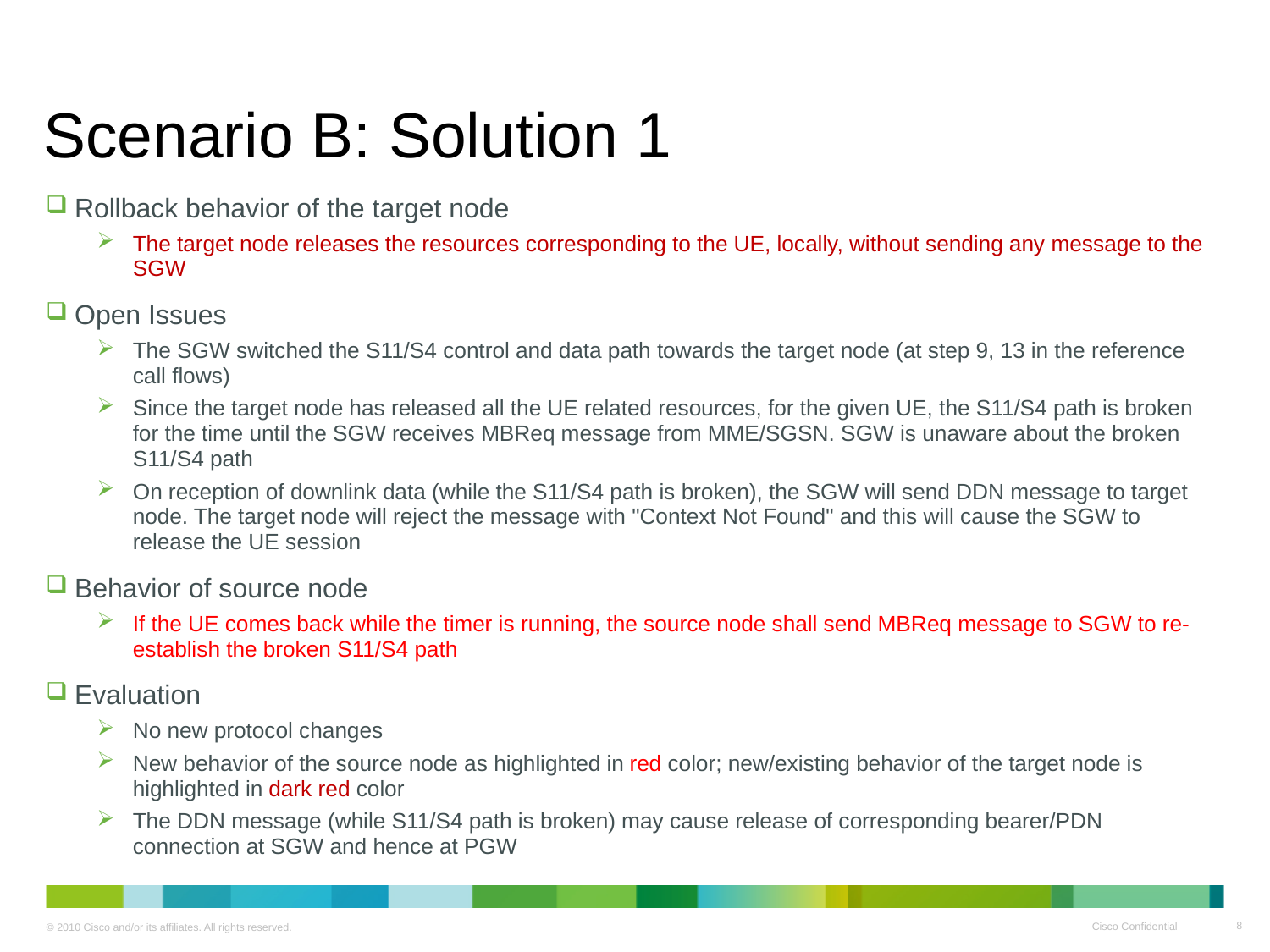

# Scenario B: Solution 1
Rollback behavior of the target node
The target node releases the resources corresponding to the UE, locally, without sending any message to the SGW
Open Issues
The SGW switched the S11/S4 control and data path towards the target node (at step 9, 13 in the reference call flows)
Since the target node has released all the UE related resources, for the given UE, the S11/S4 path is broken for the time until the SGW receives MBReq message from MME/SGSN. SGW is unaware about the broken S11/S4 path
On reception of downlink data (while the S11/S4 path is broken), the SGW will send DDN message to target node. The target node will reject the message with "Context Not Found" and this will cause the SGW to release the UE session
Behavior of source node
If the UE comes back while the timer is running, the source node shall send MBReq message to SGW to re-establish the broken S11/S4 path
Evaluation
No new protocol changes
New behavior of the source node as highlighted in red color; new/existing behavior of the target node is highlighted in dark red color
The DDN message (while S11/S4 path is broken) may cause release of corresponding bearer/PDN connection at SGW and hence at PGW